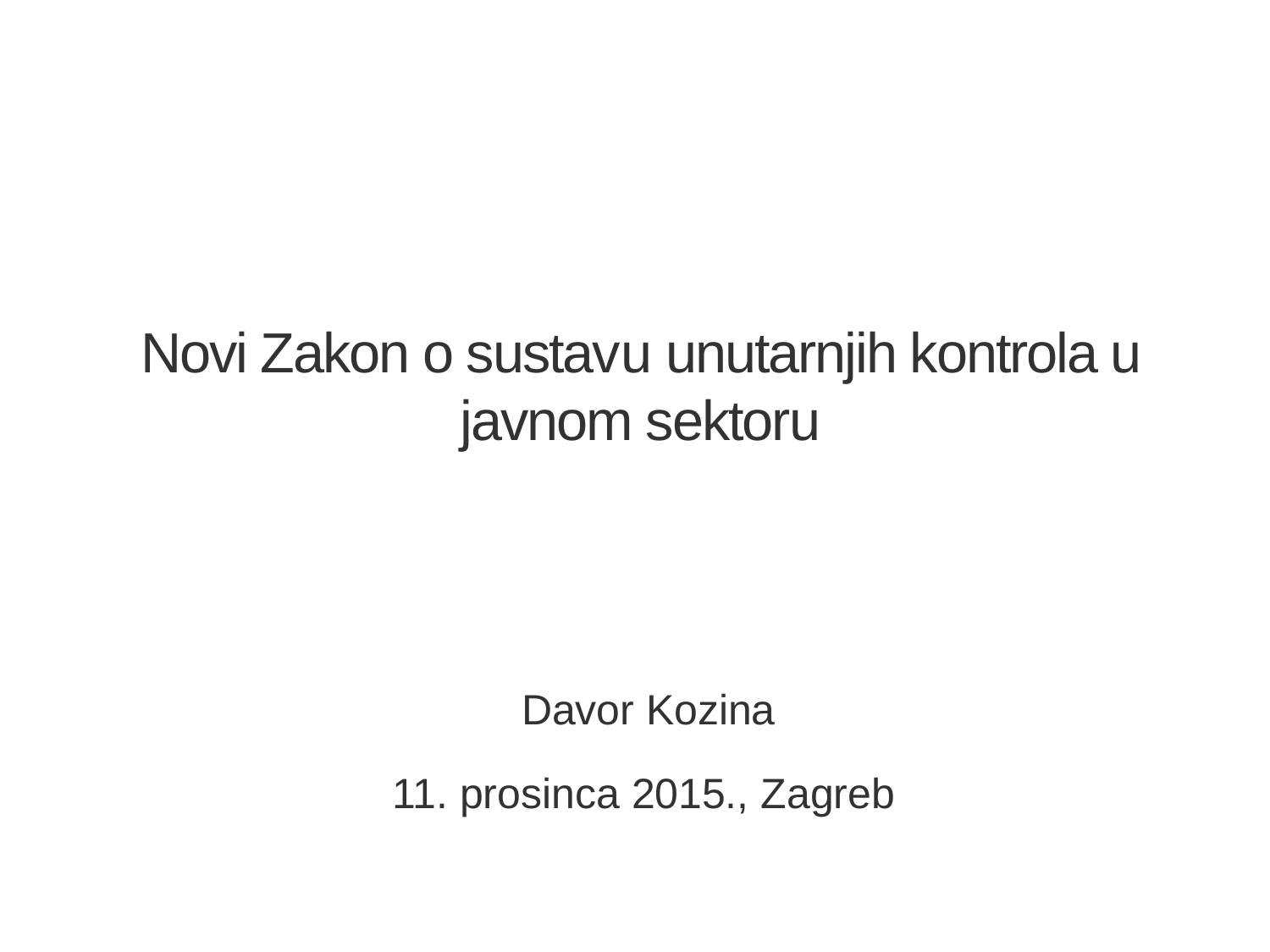

1
# Novi Zakon o sustavu unutarnjih kontrola u javnom sektoru
Davor Kozina
11. prosinca 2015., Zagreb